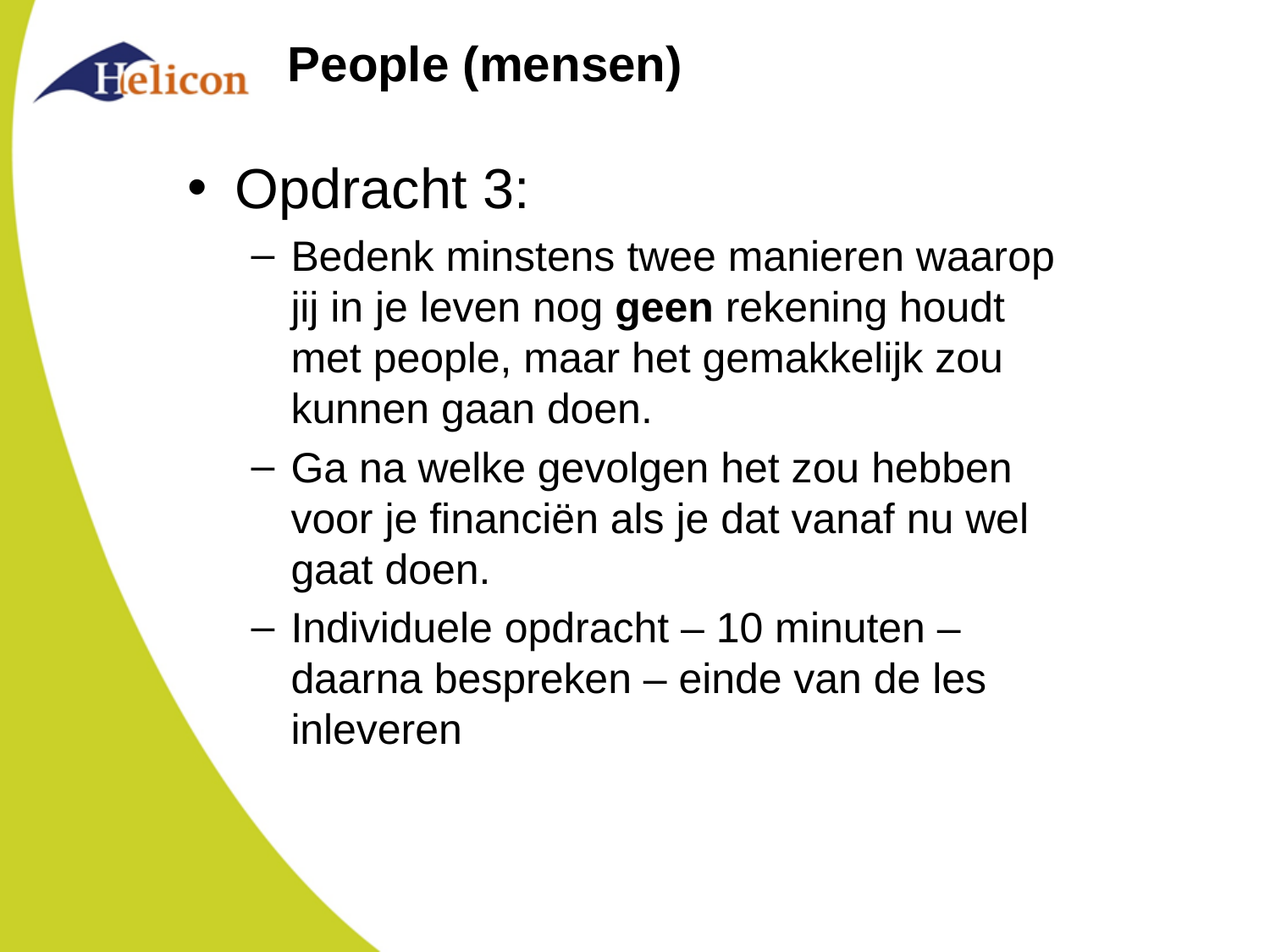

# People (mensen)
Opdracht 3:
Bedenk minstens twee manieren waarop jij in je leven nog geen rekening houdt met people, maar het gemakkelijk zou kunnen gaan doen.
Ga na welke gevolgen het zou hebben voor je financiën als je dat vanaf nu wel gaat doen.
Individuele opdracht – 10 minuten – daarna bespreken – einde van de les inleveren